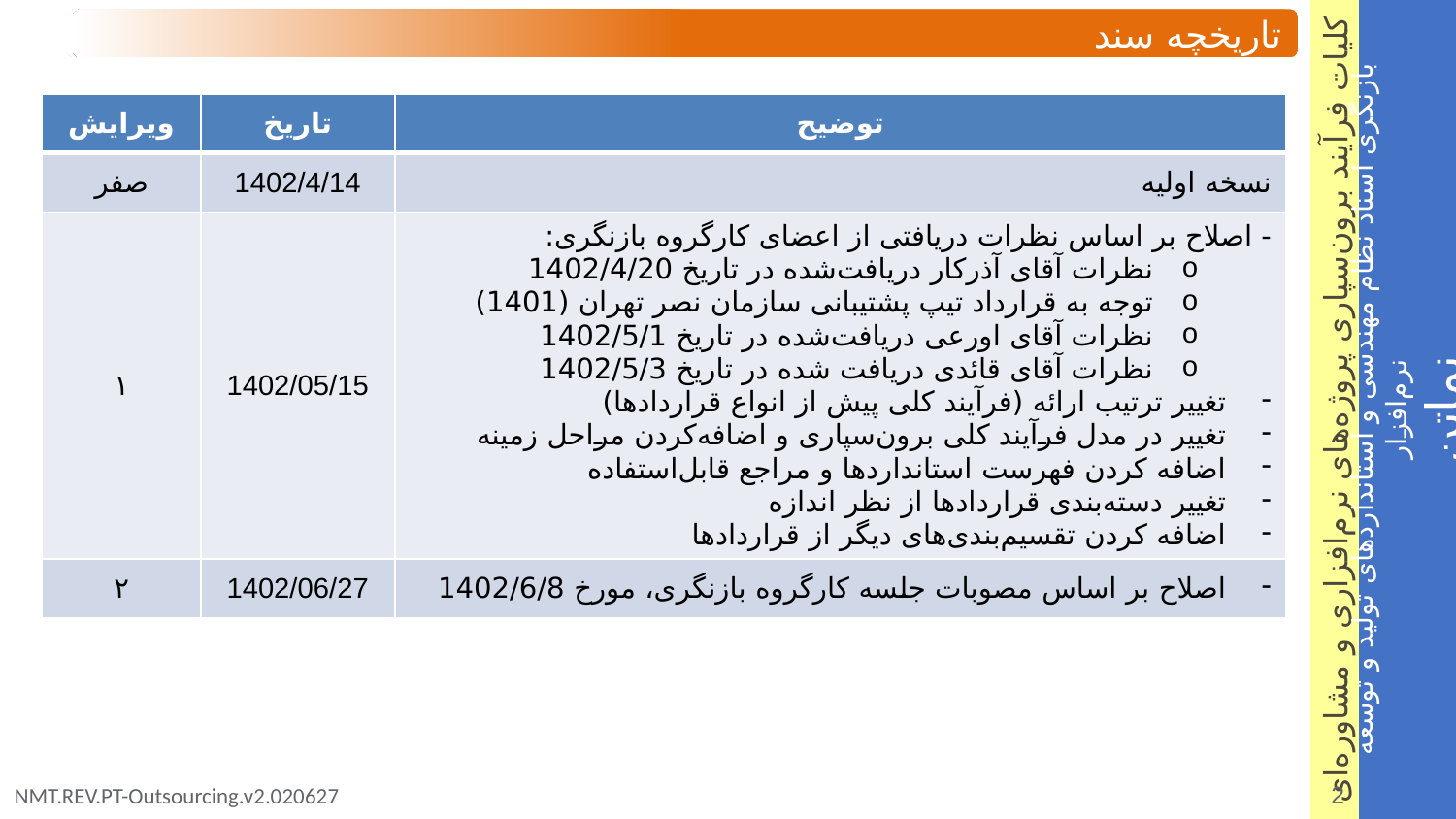

تاریخچه سند
| ویرایش | تاریخ | توضیح |
| --- | --- | --- |
| صفر | 1402/4/14 | نسخه اولیه |
| ۱ | 1402/05/15 | - اصلاح بر اساس نظرات دریافتی از اعضای کارگروه بازنگری: نظرات آقای آذرکار دریافت‌شده در تاریخ 1402/4/20 توجه به قرارداد تیپ پشتیبانی سازمان نصر تهران (1401) نظرات آقای اورعی دریافت‌شده در تاریخ 1402/5/1 نظرات آقای قائدی دریافت شده در تاریخ 1402/5/3 تغییر ترتیب ارائه (فرآیند کلی پیش از انواع قراردادها) تغییر در مدل فرآیند کلی برون‌سپاری و اضافه‌کردن مراحل زمینه اضافه کردن فهرست استانداردها و مراجع قابل‌استفاده تغییر دسته‌بندی قراردادها از نظر اندازه اضافه‌ کردن تقسیم‌بندی‌های دیگر از قراردادها |
| ۲ | 1402/06/27 | اصلاح بر اساس مصوبات جلسه کارگروه بازنگری، مورخ 1402/6/8 |
2